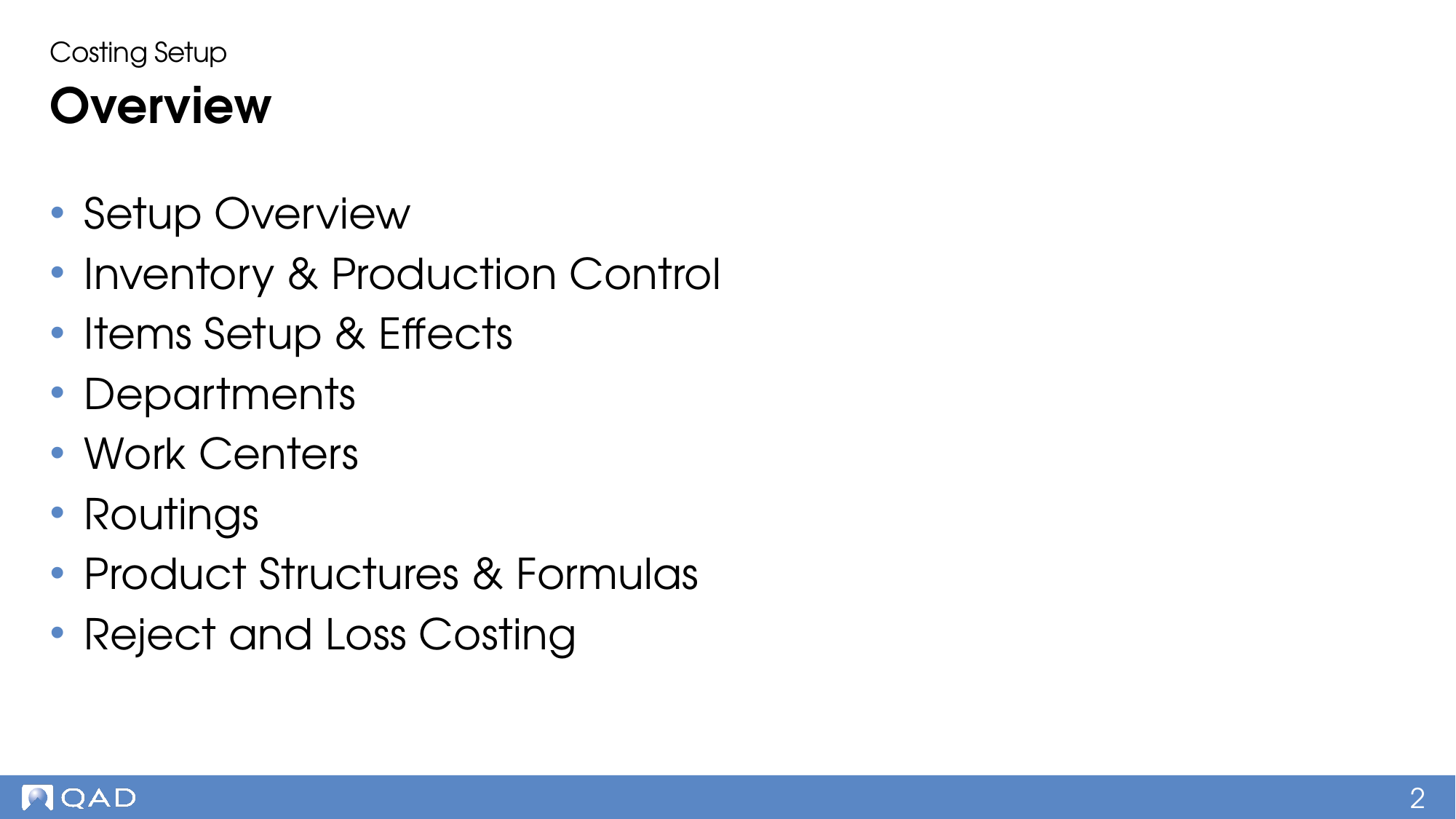

Costing Setup
# Overview
Setup Overview
Inventory & Production Control
Items Setup & Effects
Departments
Work Centers
Routings
Product Structures & Formulas
Reject and Loss Costing

2